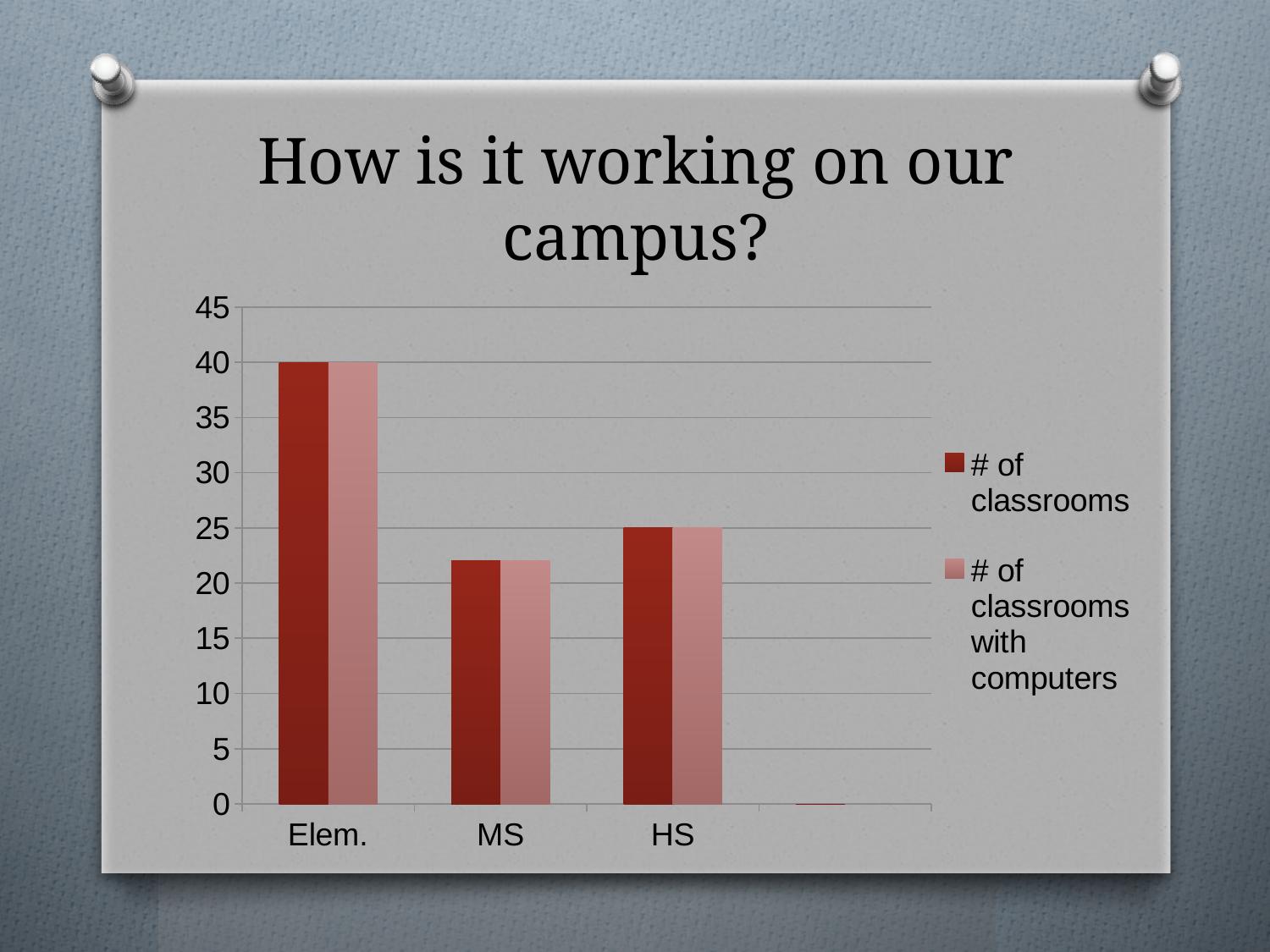

# How is it working on our campus?

### Chart

| Category |  |  |
|---|---|---|
| Elem. | 40.0 | 40.0 |
| MS | 22.0 | 22.0 |
| HS | 25.0 | 25.0 |